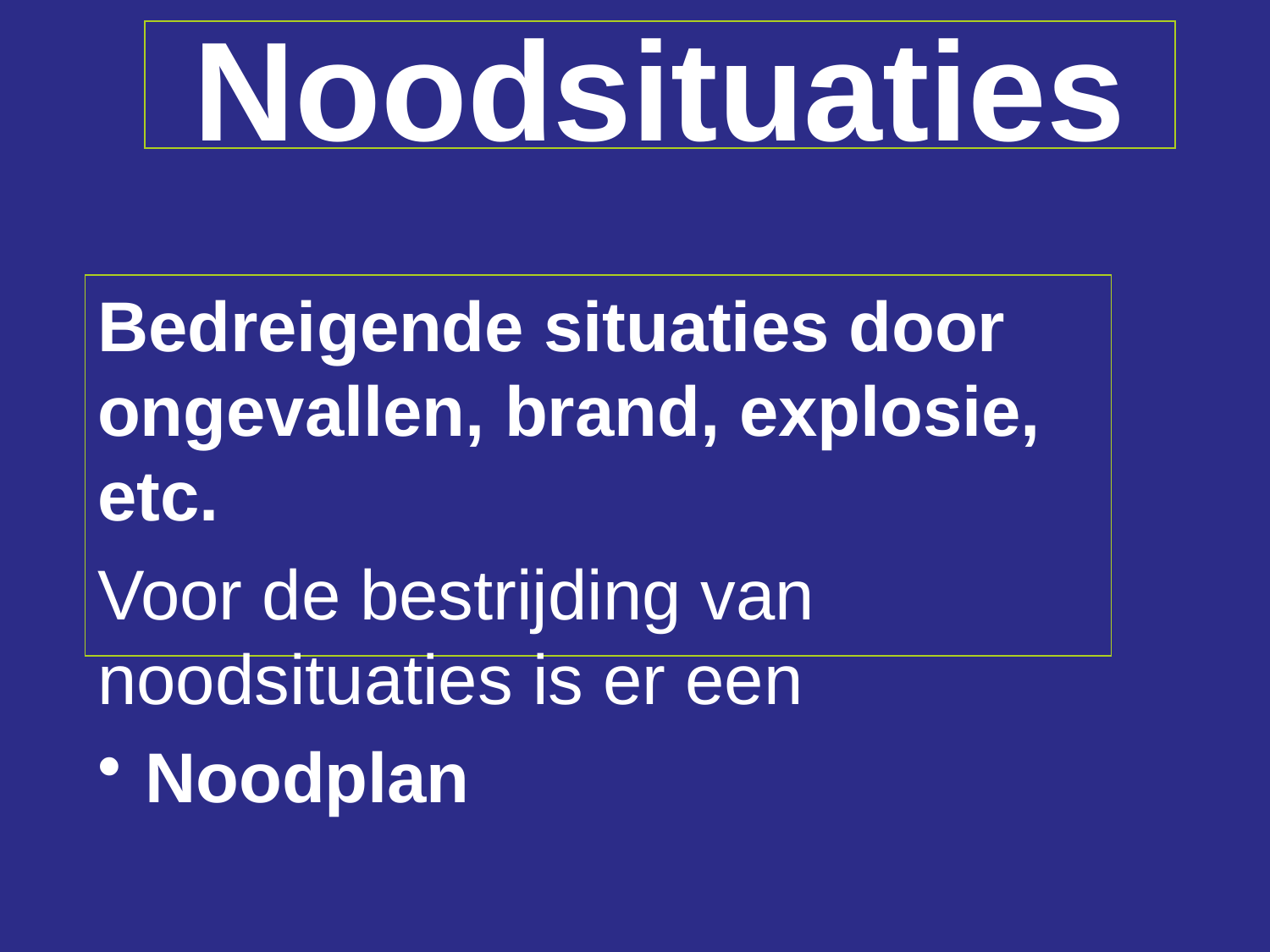

# Noodsituaties
Bedreigende situaties door ongevallen, brand, explosie, etc.
Voor de bestrijding van noodsituaties is er een
Noodplan